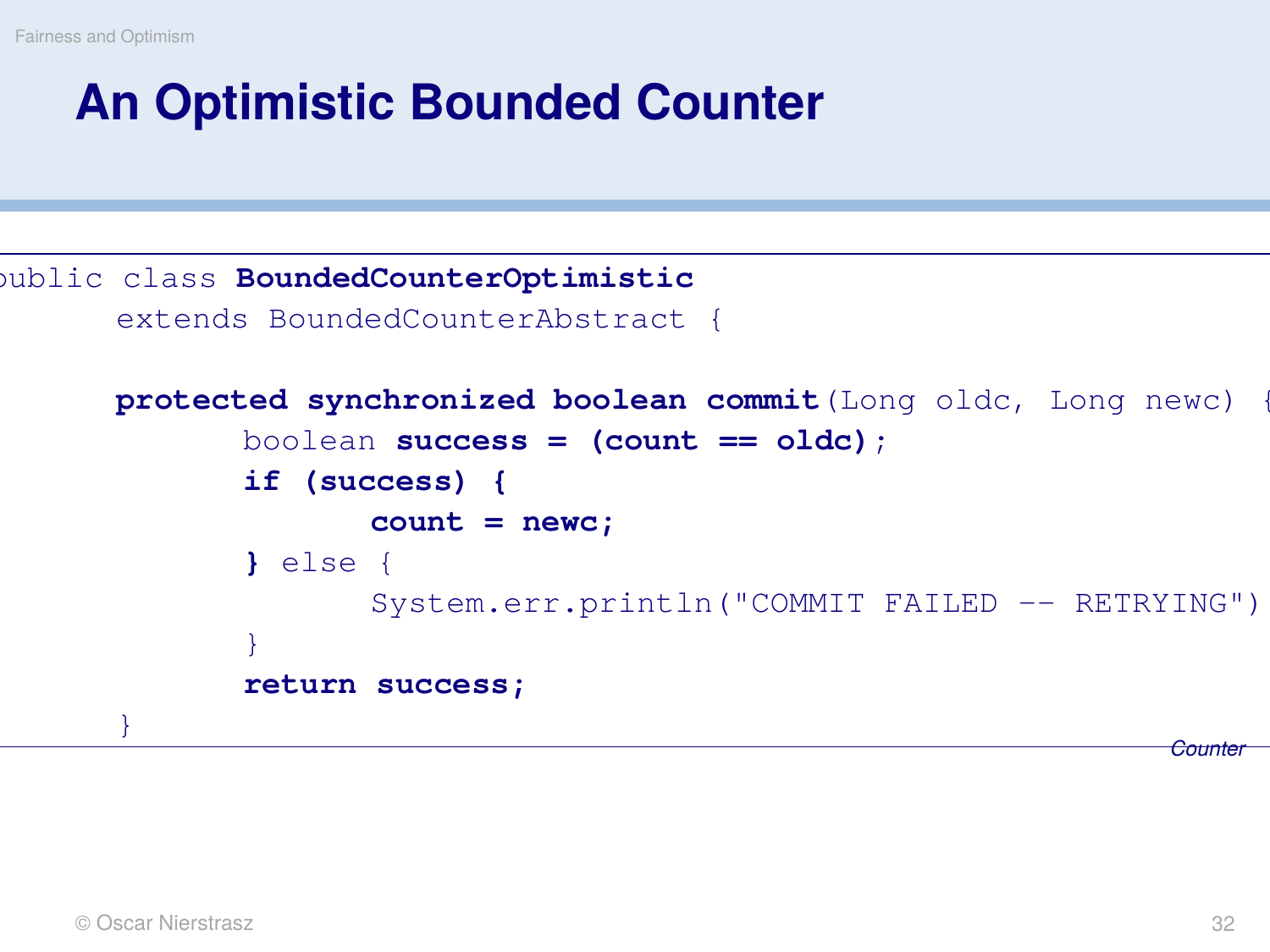

Fairness and Optimism
# An Optimistic Bounded Counter
public class BoundedCounterOptimistic
	extends BoundedCounterAbstract {

	protected synchronized boolean commit(Long oldc, Long newc) {
		boolean success = (count == oldc);
		if (success) {
			count = newc;
		} else {
			System.err.println("COMMIT FAILED -- RETRYING");
		}
		return success;
	}
Counter
© Oscar Nierstrasz
32